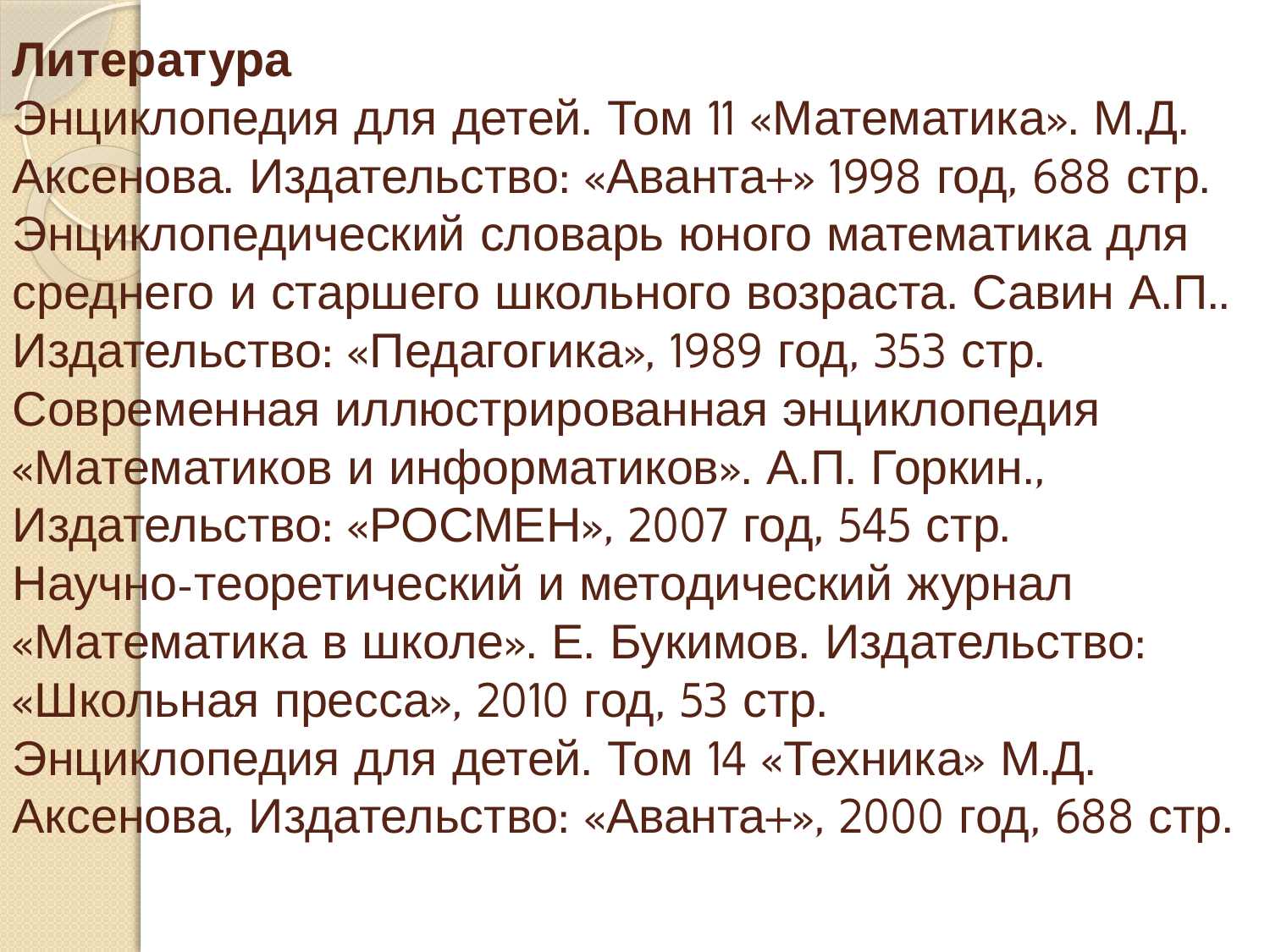

# Литература Энциклопедия для детей. Том 11 «Математика». М.Д. Аксенова. Издательство: «Аванта+» 1998 год, 688 стр. Энциклопедический словарь юного математика для среднего и старшего школьного возраста. Савин А.П.. Издательство: «Педагогика», 1989 год, 353 стр. Современная иллюстрированная энциклопедия «Математиков и информатиков». А.П. Горкин., Издательство: «РОСМЕН», 2007 год, 545 стр. Научно-теоретический и методический журнал «Математика в школе». Е. Букимов. Издательство: «Школьная пресса», 2010 год, 53 стр. Энциклопедия для детей. Том 14 «Техника» М.Д. Аксенова, Издательство: «Аванта+», 2000 год, 688 стр.